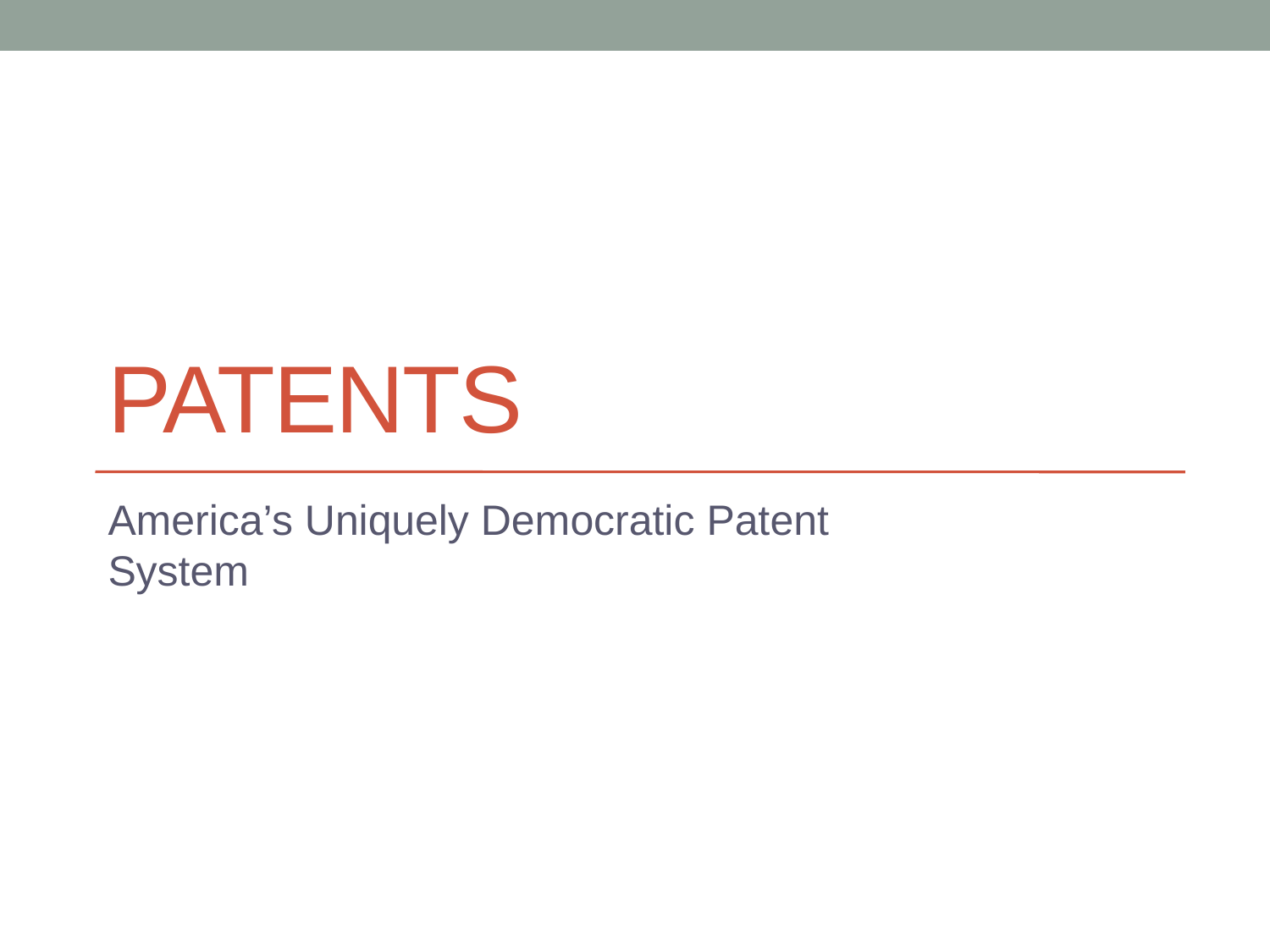

# Patents
America’s Uniquely Democratic Patent System